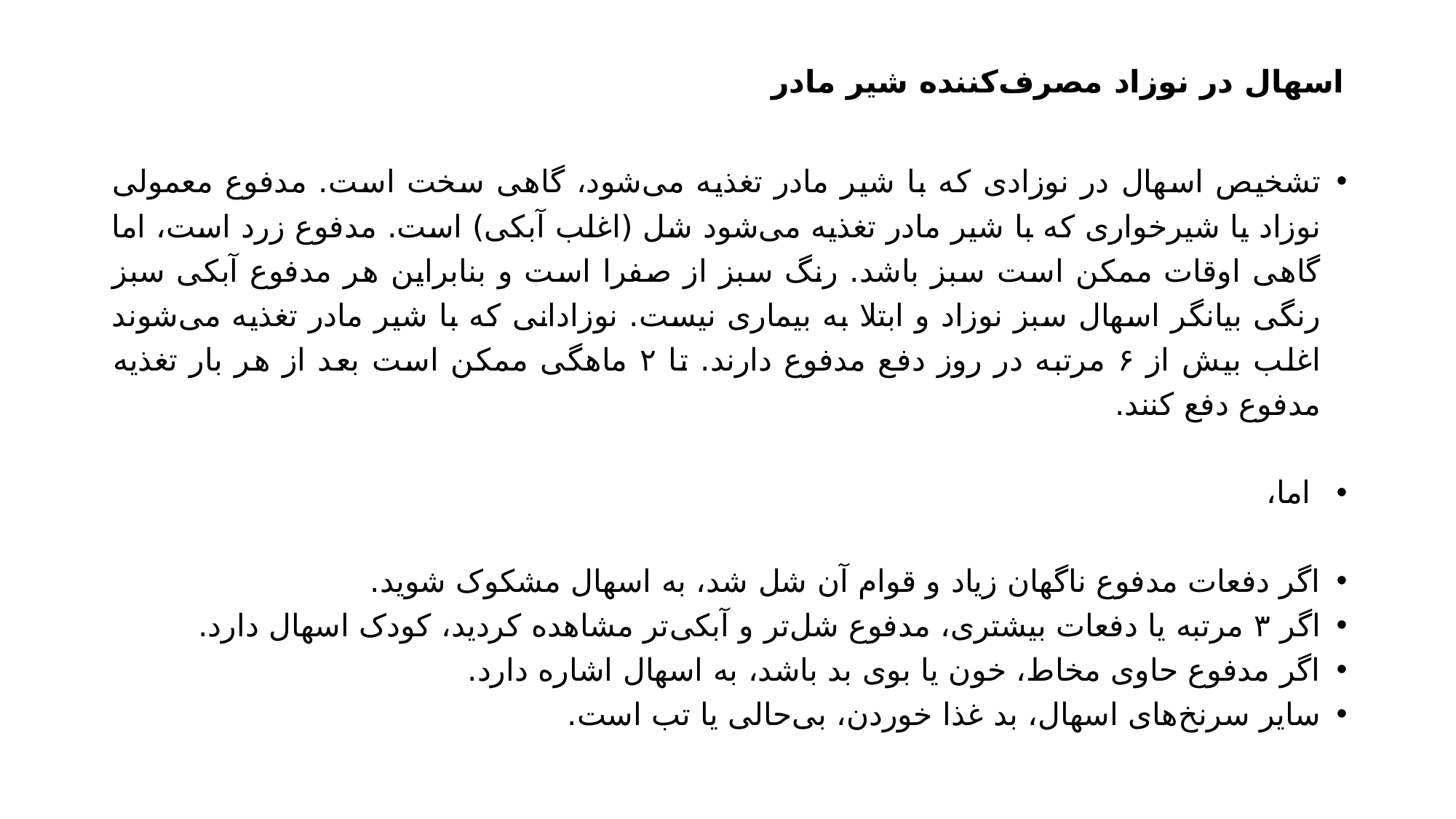

اسهال در نوزاد مصرف‌کننده شیر مادر

تشخیص اسهال در نوزادی که با شیر مادر تغذیه می‌شود، گاهی سخت است. مدفوع معمولی نوزاد یا شیرخواری که با شیر مادر تغذیه می‌شود شل (اغلب آبکی) است. مدفوع زرد است، اما گاهی اوقات ممکن است سبز باشد. رنگ سبز از صفرا است و بنابراین هر مدفوع آبکی سبز رنگی بیانگر اسهال سبز نوزاد و ابتلا به بیماری نیست. نوزادانی که با شیر مادر تغذیه می‌شوند اغلب بیش از ۶ مرتبه در روز دفع مدفوع دارند. تا ۲ ماهگی ممکن است بعد از هر بار تغذیه مدفوع دفع کنند.

 اما،

اگر دفعات مدفوع ناگهان زیاد و قوام آن شل شد، به اسهال مشکوک شوید.
اگر ۳ مرتبه یا دفعات بیشتری، مدفوع شل‌تر و آبکی‌تر مشاهده کردید، کودک اسهال دارد.
اگر مدفوع حاوی مخاط، خون یا بوی بد باشد، به اسهال اشاره دارد.
سایر سرنخ‌های اسهال، بد غذا خوردن، بی‌حالی یا تب است.